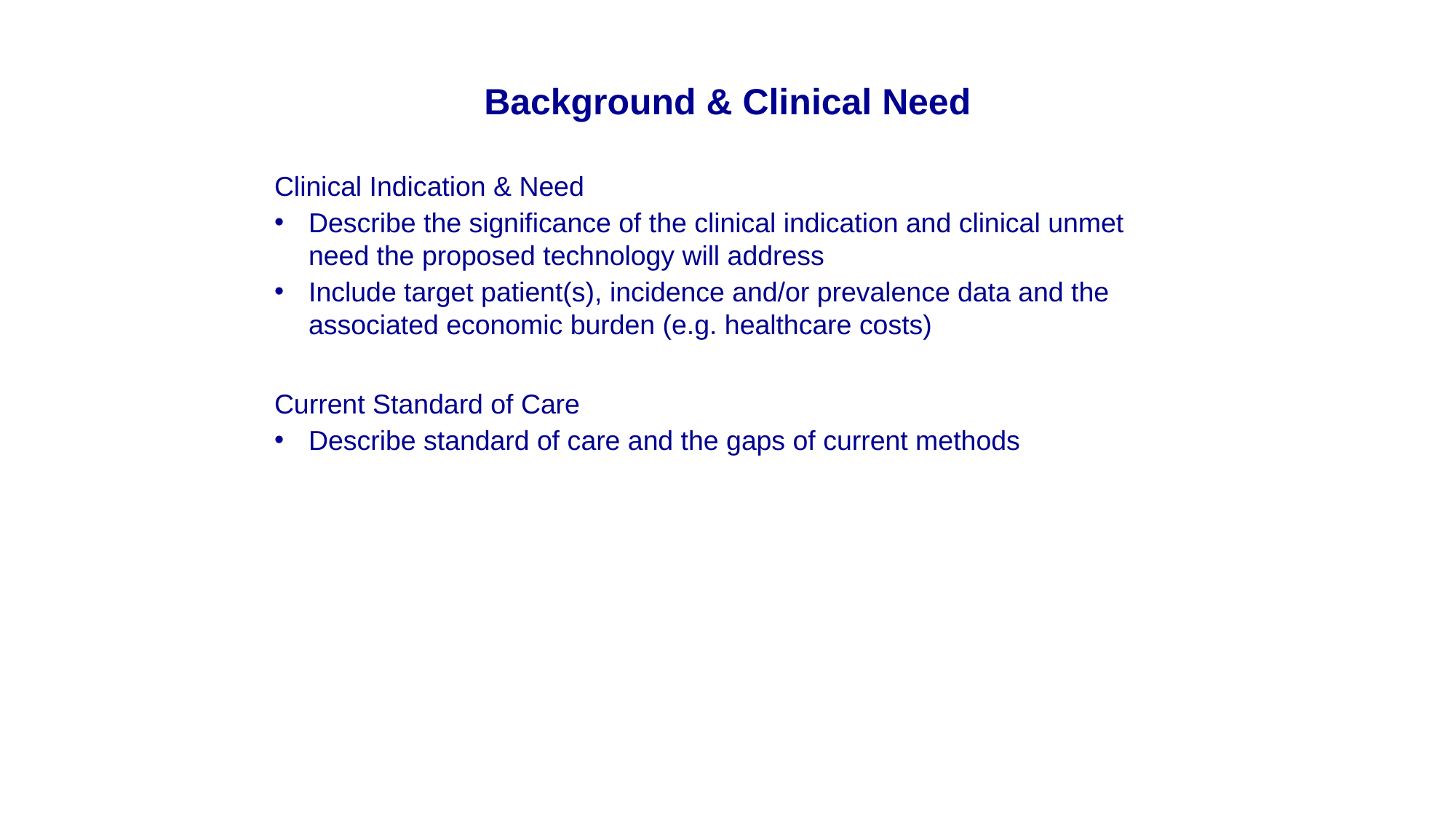

Background & Clinical Need
Clinical Indication & Need
Describe the significance of the clinical indication and clinical unmet need the proposed technology will address
Include target patient(s), incidence and/or prevalence data and the associated economic burden (e.g. healthcare costs)

Current Standard of Care
Describe standard of care and the gaps of current methods